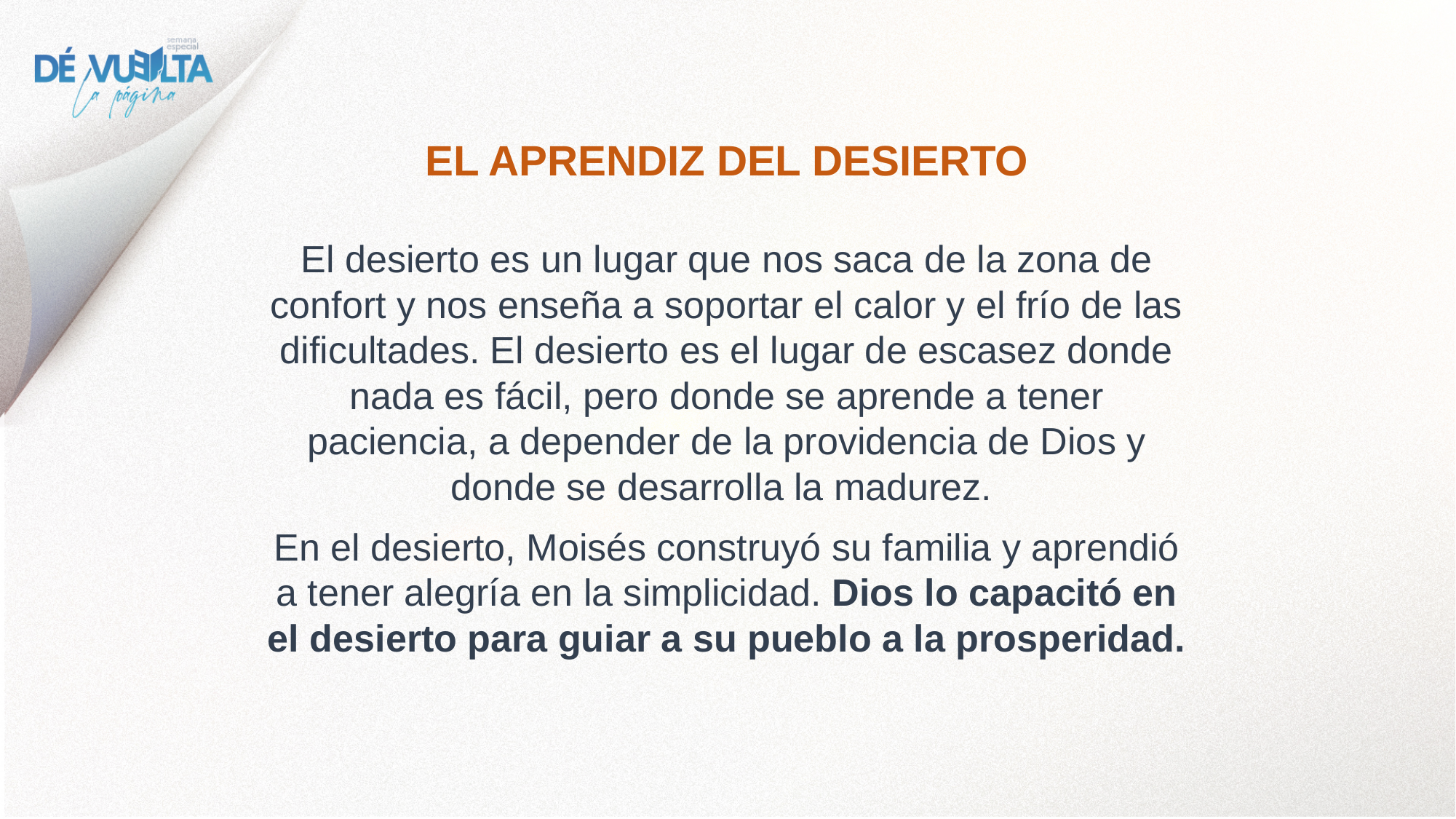

EL APRENDIZ DEL DESIERTO

El desierto es un lugar que nos saca de la zona de confort y nos enseña a soportar el calor y el frío de las dificultades. El desierto es el lugar de escasez donde nada es fácil, pero donde se aprende a tener paciencia, a depender de la providencia de Dios y donde se desarrolla la madurez.
En el desierto, Moisés construyó su familia y aprendió a tener alegría en la simplicidad. Dios lo capacitó en el desierto para guiar a su pueblo a la prosperidad.